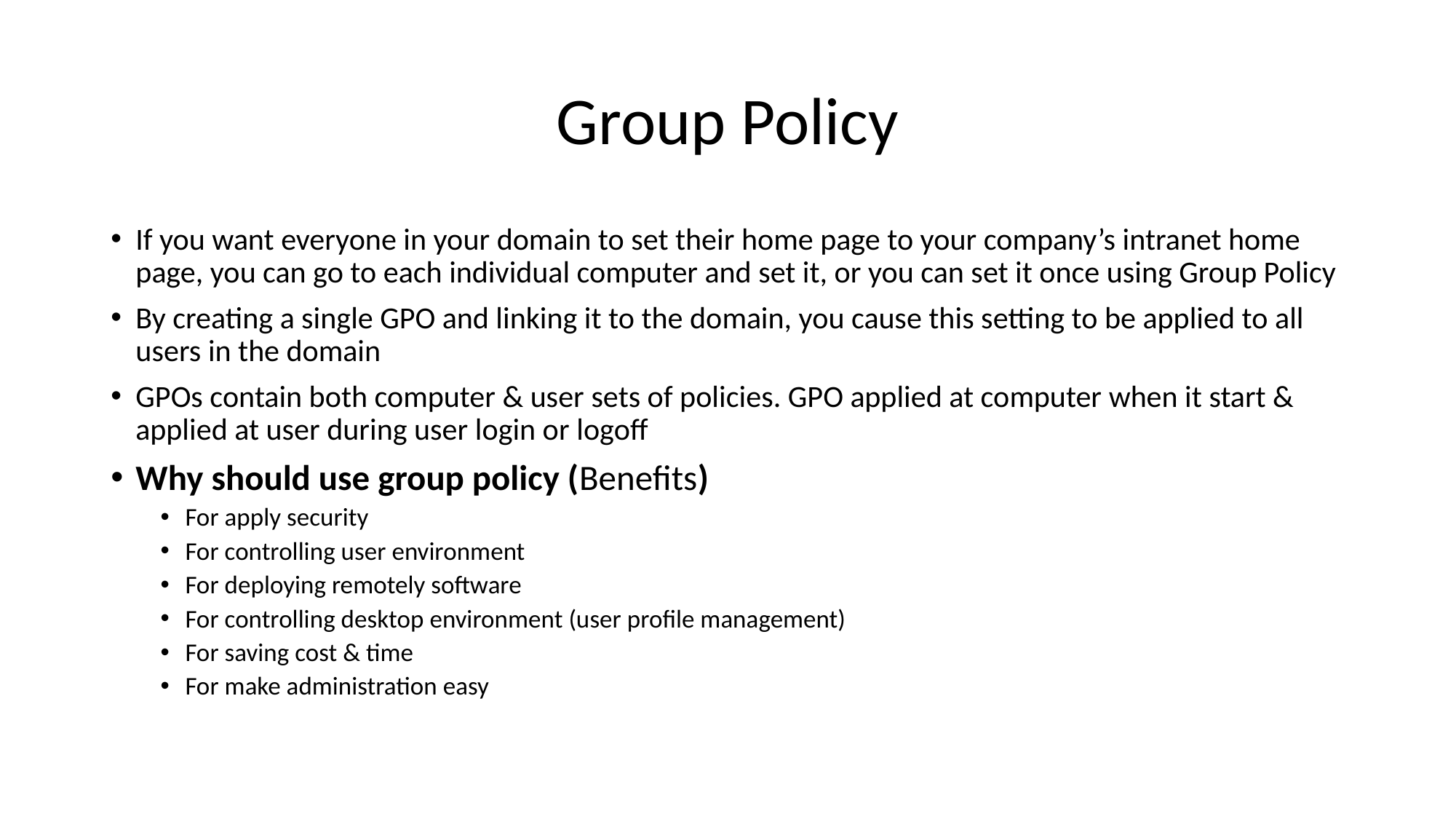

# Group Policy
If you want everyone in your domain to set their home page to your company’s intranet home page, you can go to each individual computer and set it, or you can set it once using Group Policy
By creating a single GPO and linking it to the domain, you cause this setting to be applied to all users in the domain
GPOs contain both computer & user sets of policies. GPO applied at computer when it start & applied at user during user login or logoff
Why should use group policy (Benefits)
For apply security
For controlling user environment
For deploying remotely software
For controlling desktop environment (user profile management)
For saving cost & time
For make administration easy